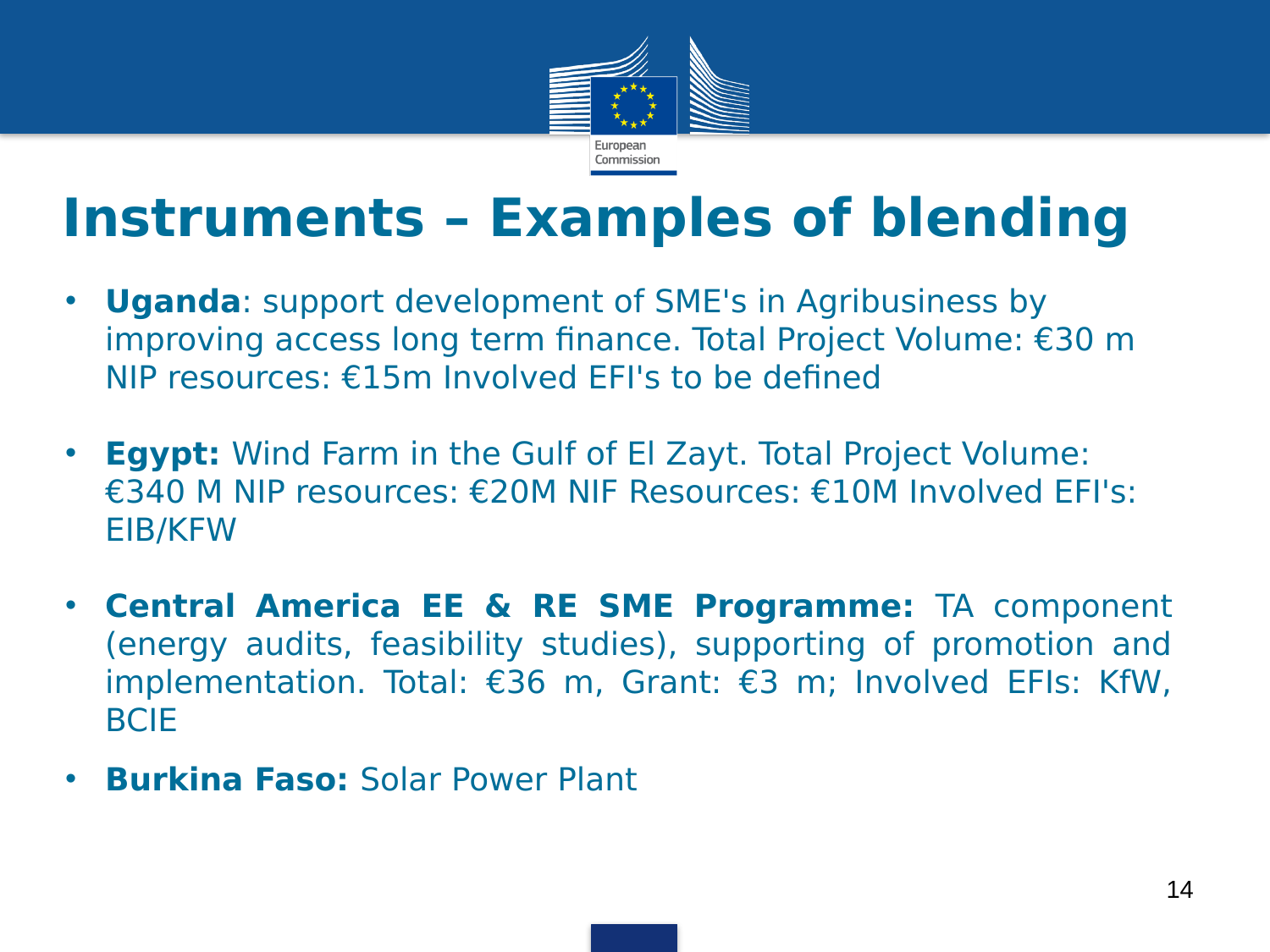

Instruments – Examples of blending
Uganda: support development of SME's in Agribusiness by improving access long term finance. Total Project Volume: €30 m NIP resources: €15m Involved EFI's to be defined

Egypt: Wind Farm in the Gulf of El Zayt. Total Project Volume: €340 M NIP resources: €20M NIF Resources: €10M Involved EFI's: EIB/KFW

Central America EE & RE SME Programme: TA component (energy audits, feasibility studies), supporting of promotion and implementation. Total: €36 m, Grant: €3 m; Involved EFIs: KfW, BCIE
Burkina Faso: Solar Power Plant
14